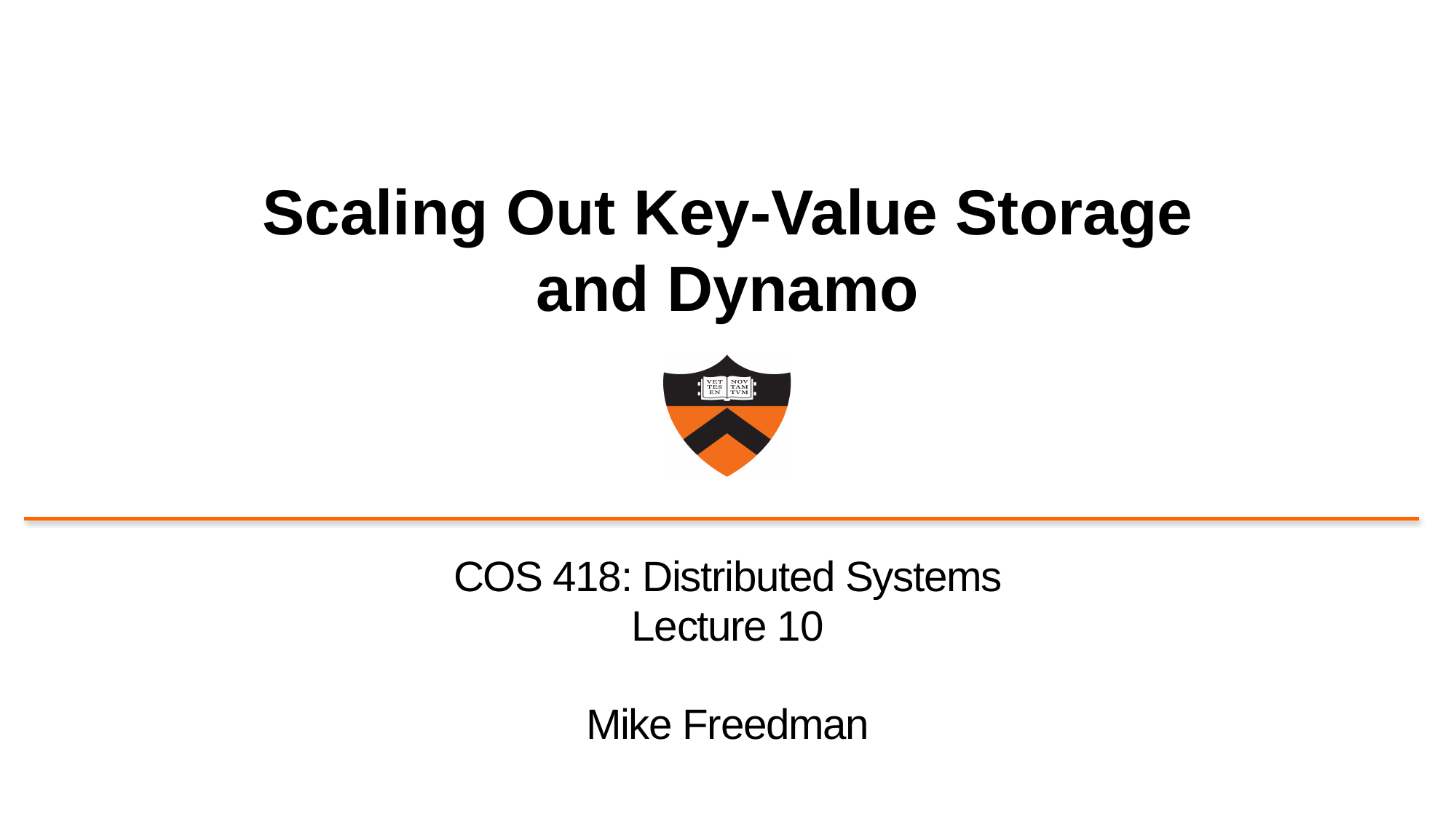

# Scaling Out Key-Value Storage and Dynamo
COS 418: Distributed Systems
Lecture 10

Mike Freedman